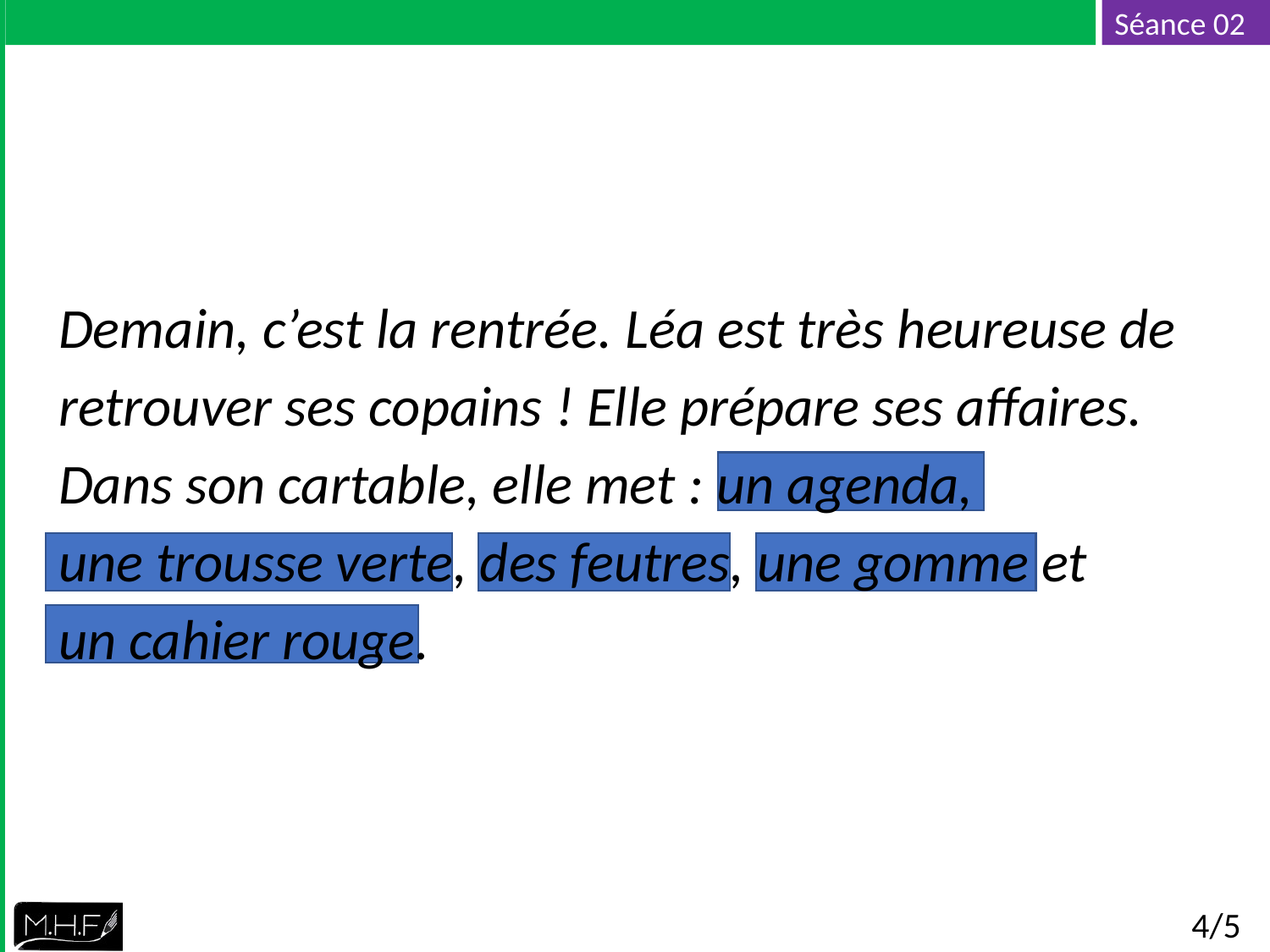

Demain, c’est la rentrée. Léa est très heureuse de retrouver ses copains ! Elle prépare ses affaires. Dans son cartable, elle met : un agenda,
une trousse verte, des feutres, une gomme et
un cahier rouge.

4/5